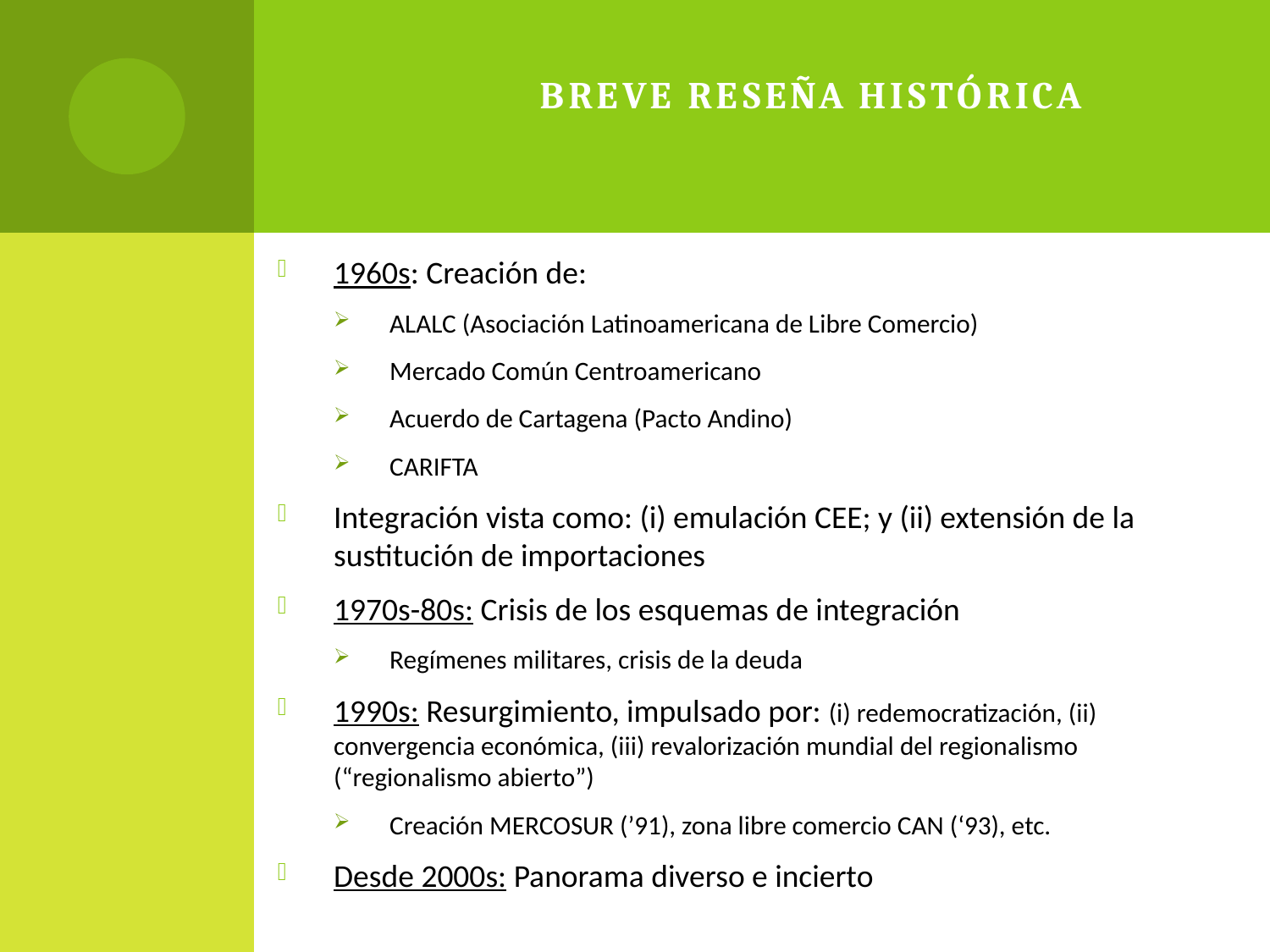

# Breve reseña histórica
1960s: Creación de:
ALALC (Asociación Latinoamericana de Libre Comercio)
Mercado Común Centroamericano
Acuerdo de Cartagena (Pacto Andino)
CARIFTA
Integración vista como: (i) emulación CEE; y (ii) extensión de la sustitución de importaciones
1970s-80s: Crisis de los esquemas de integración
Regímenes militares, crisis de la deuda
1990s: Resurgimiento, impulsado por: (i) redemocratización, (ii) convergencia económica, (iii) revalorización mundial del regionalismo (“regionalismo abierto”)
Creación MERCOSUR (’91), zona libre comercio CAN (‘93), etc.
Desde 2000s: Panorama diverso e incierto